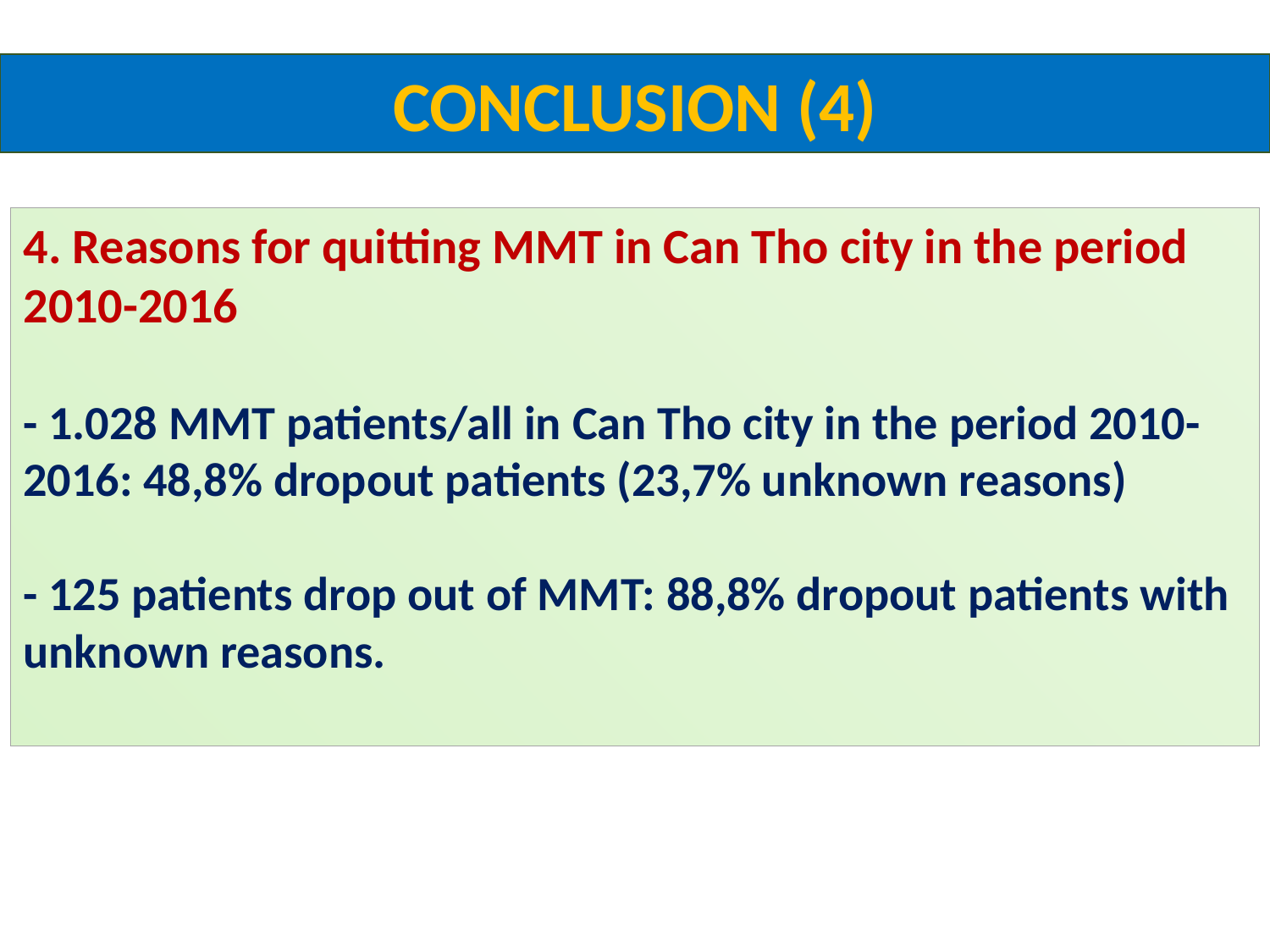

CONCLUSION (4)
4. Reasons for quitting MMT in Can Tho city in the period 2010-2016

- 1.028 MMT patients/all in Can Tho city in the period 2010-2016: 48,8% dropout patients (23,7% unknown reasons)

- 125 patients drop out of MMT: 88,8% dropout patients with unknown reasons.